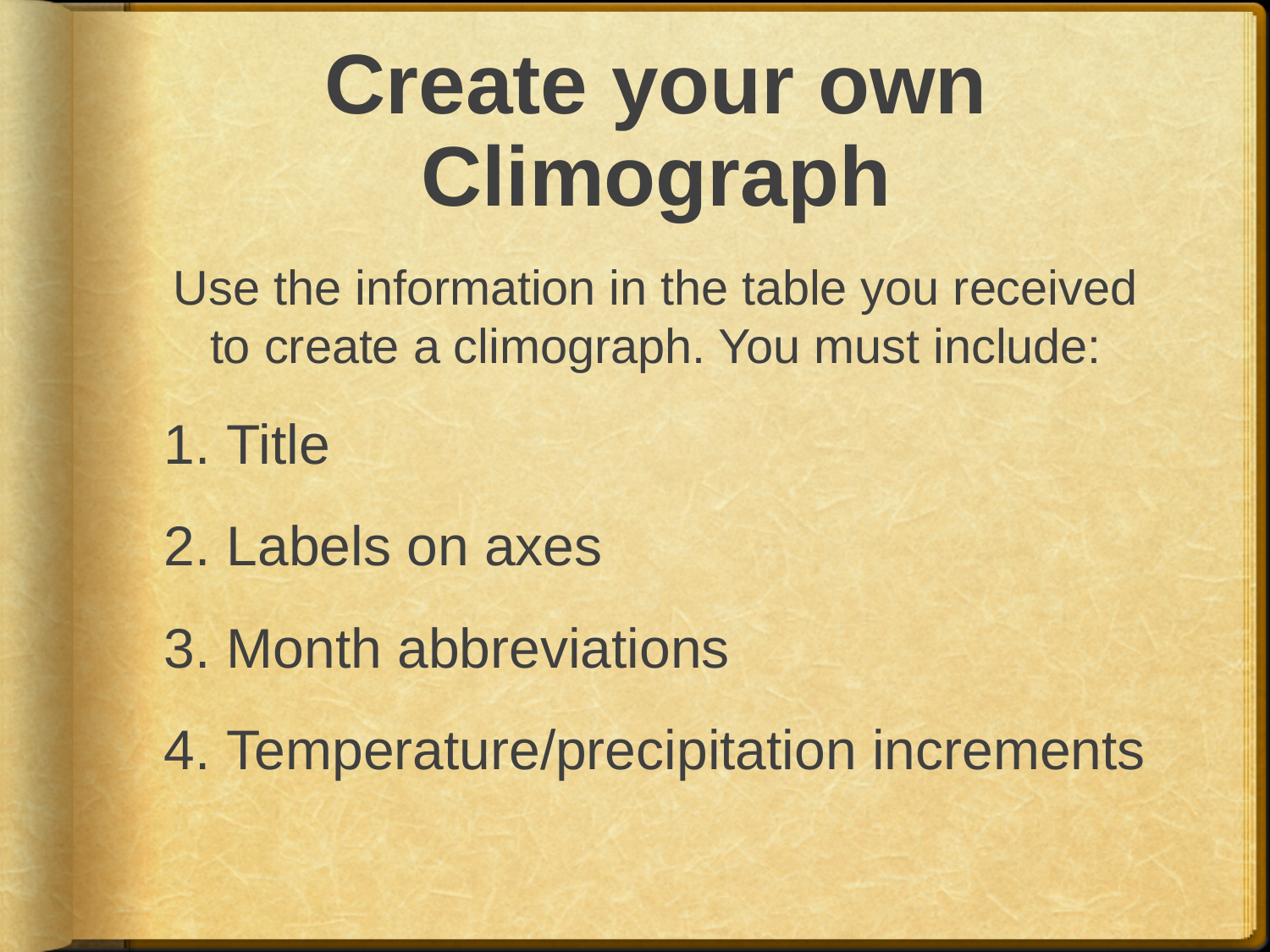

# Create your own Climograph
Use the information in the table you received to create a climograph. You must include:
Title
Labels on axes
Month abbreviations
Temperature/precipitation increments